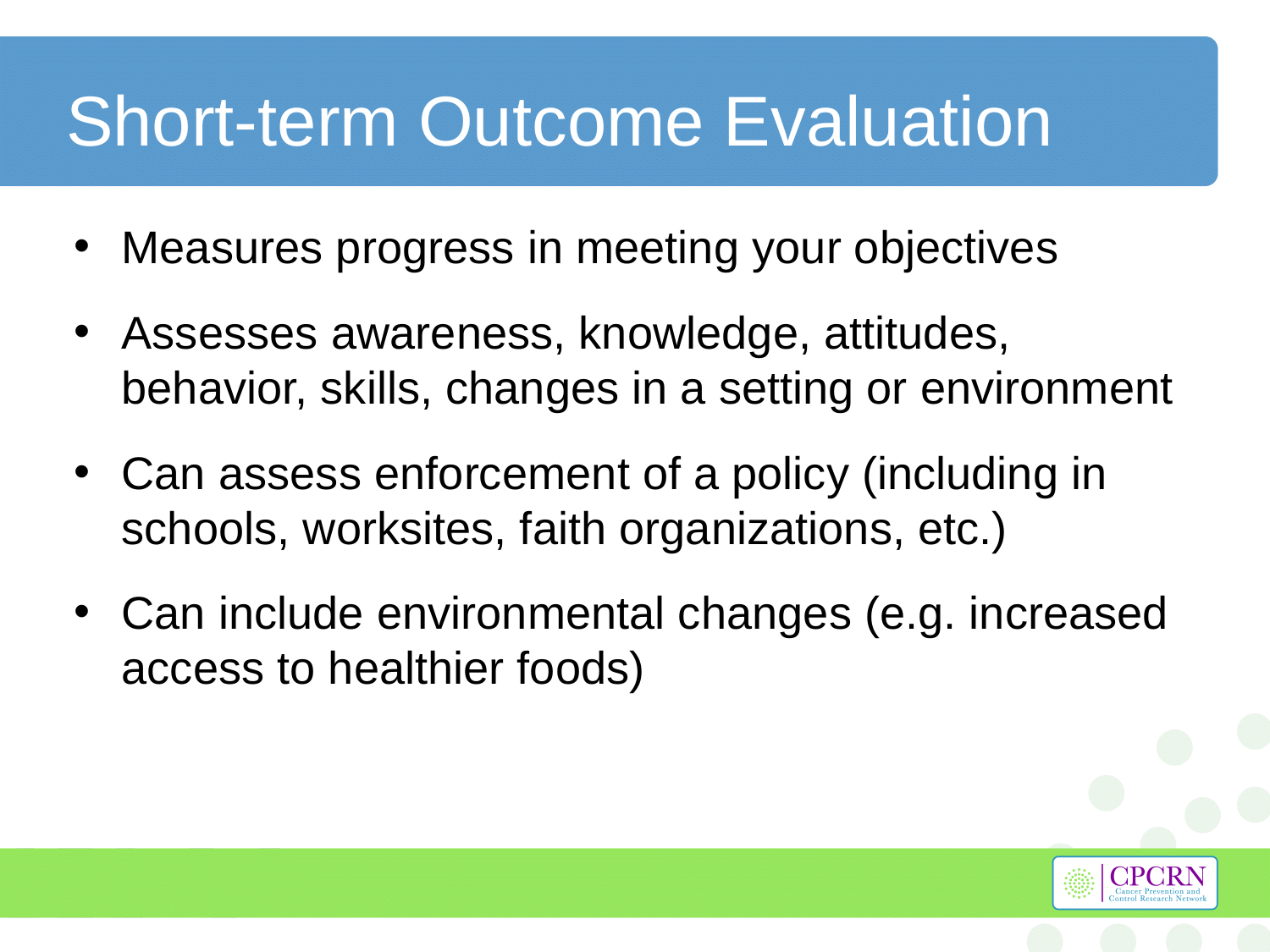

# Short-term Outcome Evaluation
Measures progress in meeting your objectives
Assesses awareness, knowledge, attitudes, behavior, skills, changes in a setting or environment
Can assess enforcement of a policy (including in schools, worksites, faith organizations, etc.)
Can include environmental changes (e.g. increased access to healthier foods)